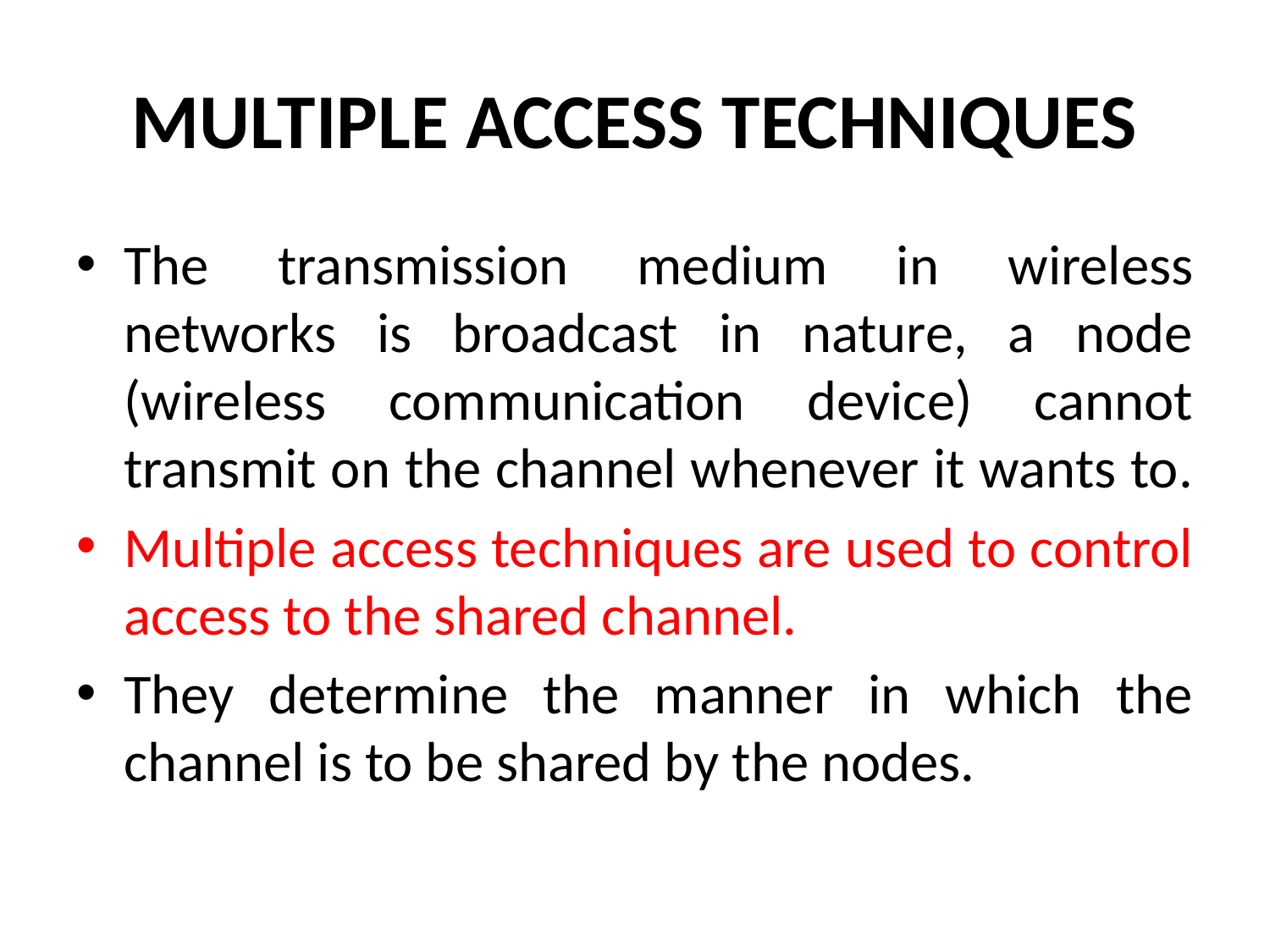

# MULTIPLE ACCESS TECHNIQUES
The transmission medium in wireless networks is broadcast in nature, a node (wireless communication device) cannot transmit on the channel whenever it wants to.
Multiple access techniques are used to control access to the shared channel.
They determine the manner in which the channel is to be shared by the nodes.